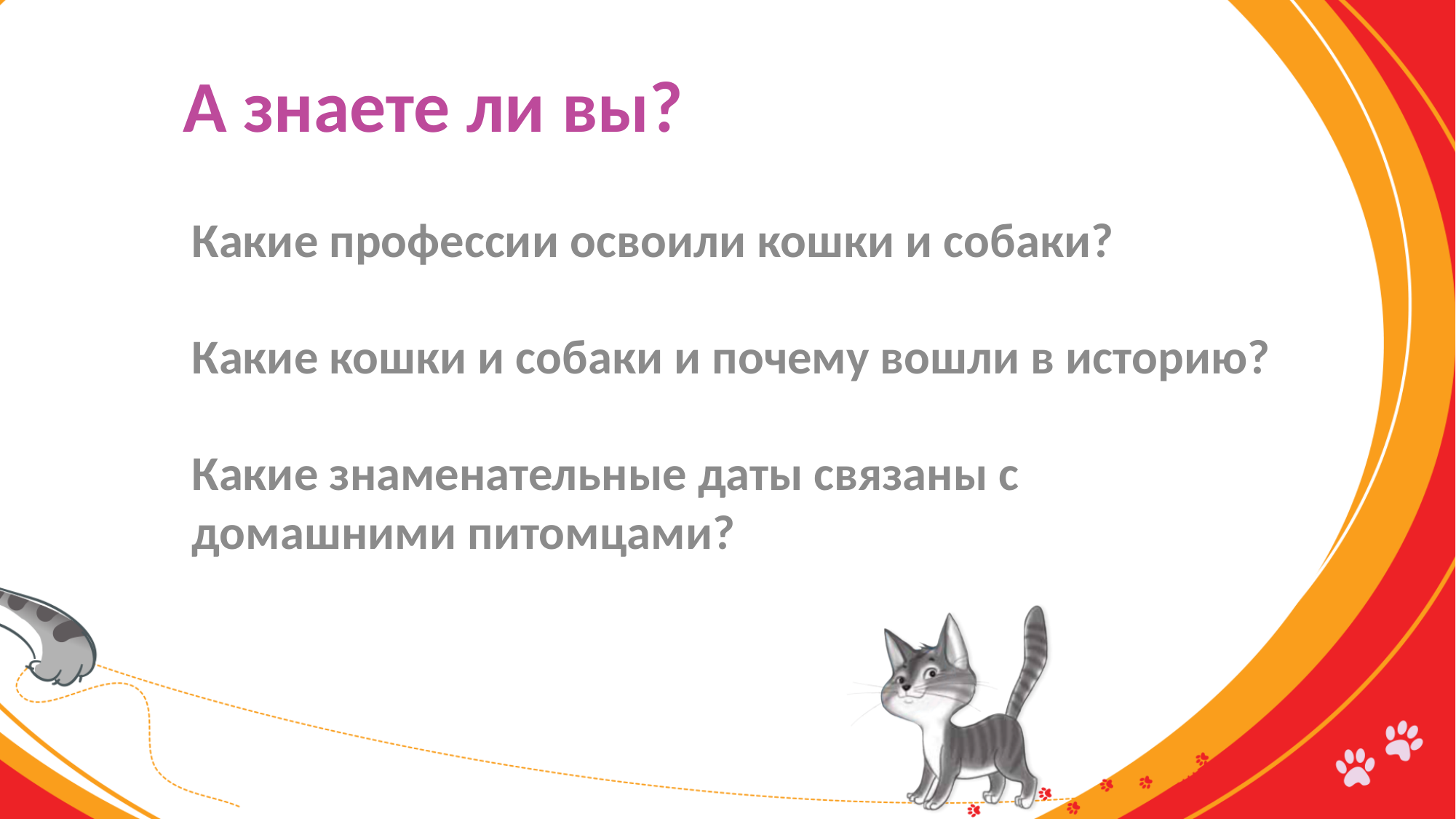

# А знаете ли вы?
Какие профессии освоили кошки и собаки?

Какие кошки и собаки и почему вошли в историю?

Какие знаменательные даты связаны с домашними питомцами?